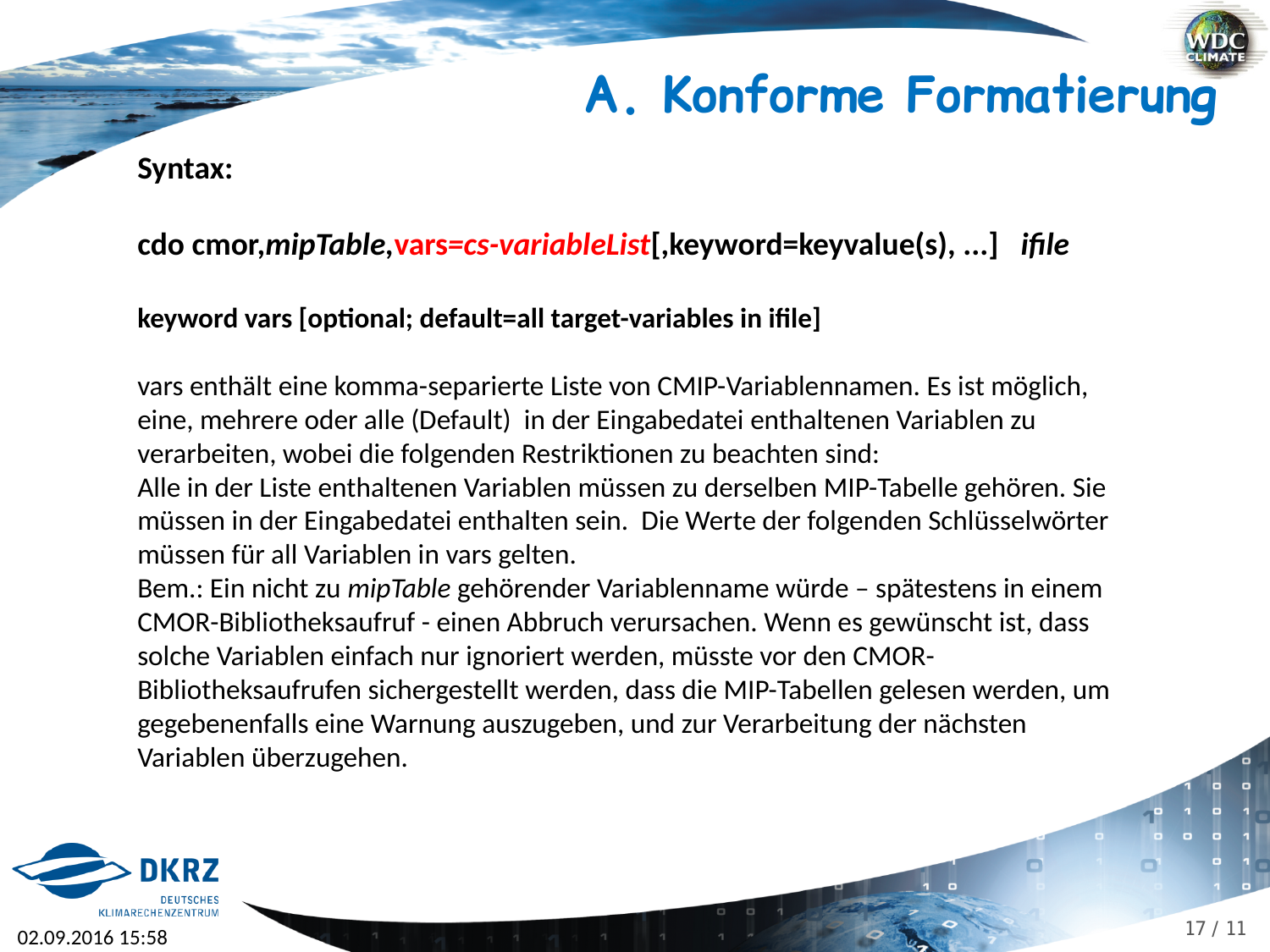

A. Konforme Formatierung
Syntax:
cdo cmor,mipTable,vars=cs-variableList[,keyword=keyvalue(s), ...]   ifile
keyword vars [optional; default=all target-variables in ifile]

vars enthält eine komma-separierte Liste von CMIP-Variablennamen. Es ist möglich, eine, mehrere oder alle (Default)  in der Eingabedatei enthaltenen Variablen zu verarbeiten, wobei die folgenden Restriktionen zu beachten sind:
Alle in der Liste enthaltenen Variablen müssen zu derselben MIP-Tabelle gehören. Sie müssen in der Eingabedatei enthalten sein.  Die Werte der folgenden Schlüsselwörter müssen für all Variablen in vars gelten.
Bem.: Ein nicht zu mipTable gehörender Variablenname würde – spätestens in einem CMOR-Bibliotheksaufruf - einen Abbruch verursachen. Wenn es gewünscht ist, dass solche Variablen einfach nur ignoriert werden, müsste vor den CMOR-Bibliotheksaufrufen sichergestellt werden, dass die MIP-Tabellen gelesen werden, um gegebenenfalls eine Warnung auszugeben, und zur Verarbeitung der nächsten Variablen überzugehen.